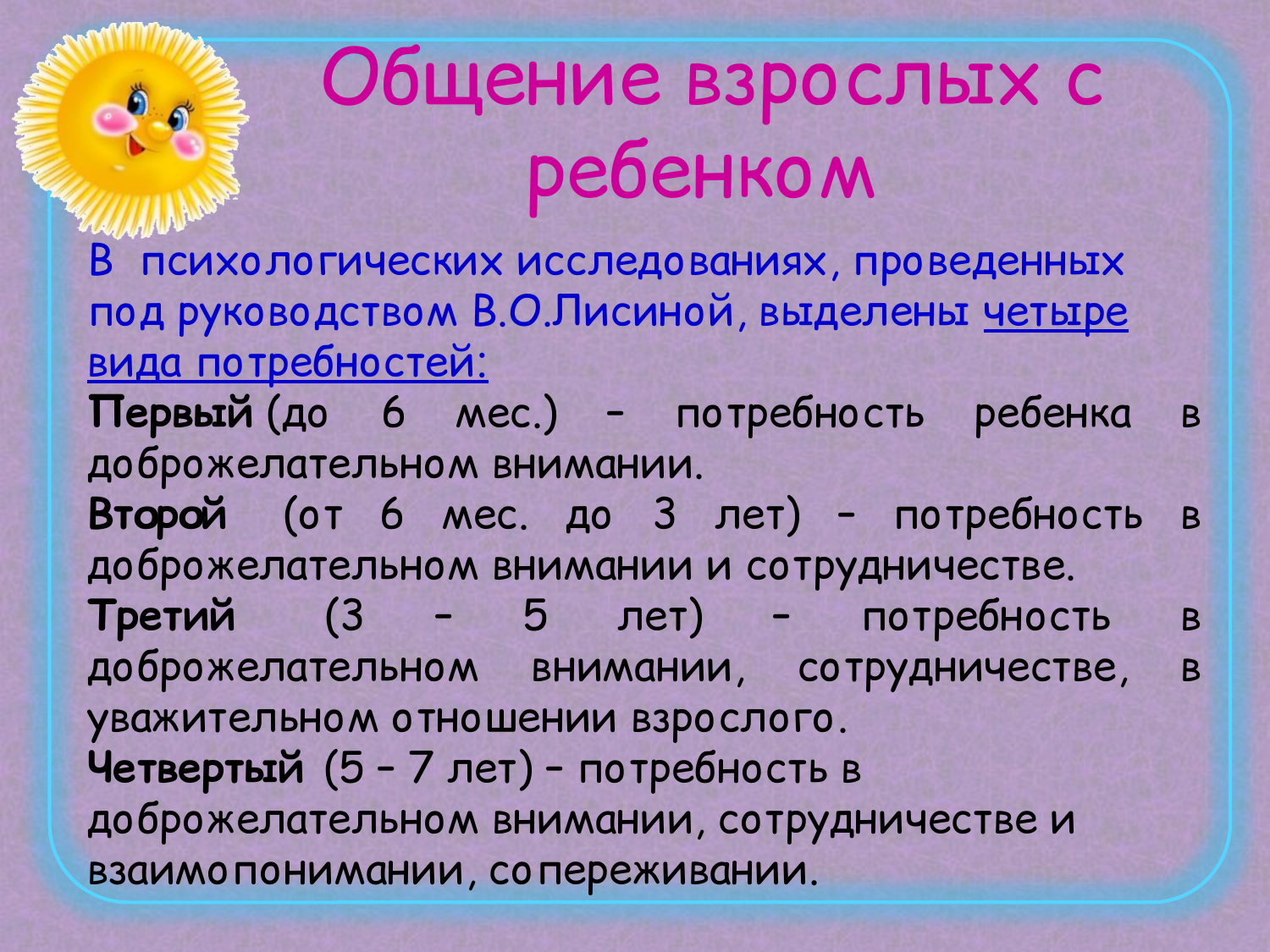

Общение взрослых с ребенком
В  психологических исследованиях, проведенных под руководством В.О.Лисиной, выделены четыре вида потребностей:
Первый (до 6 мес.) – потребность ребенка в доброжелательном внимании.
Второй  (от 6 мес. до 3 лет) – потребность в доброжелательном внимании и сотрудничестве.
Третий  (3 – 5 лет) – потребность в доброжелательном внимании, сотрудничестве, в уважительном отношении взрослого.
Четвертый (5 – 7 лет) – потребность в доброжелательном внимании, сотрудничестве и взаимопонимании, сопереживании.